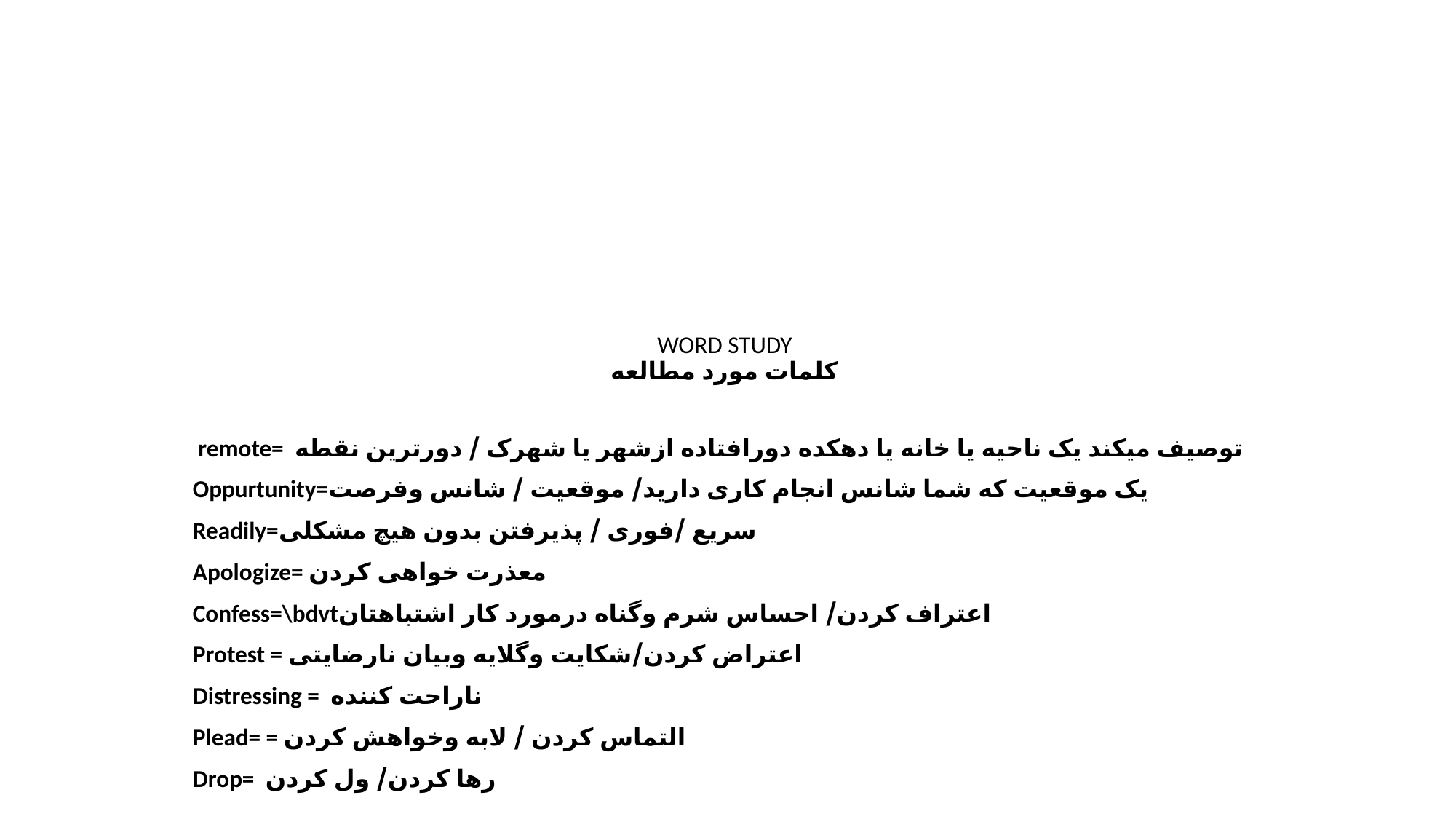

# WORD STUDY کلمات مورد مطالعه
 remote=  توصیف میکند یک ناحیه یا خانه یا دهکده دورافتاده ازشهر یا شهرک / دورترین نقطه
Oppurtunity=یک موقعیت که شما شانس انجام کاری دارید/ موقعیت / شانس وفرصت
Readily=سریع /فوری / پذیرفتن بدون هیچ مشکلی
Apologize= معذرت خواهی کردن
Confess=\bdvtاعتراف کردن/ احساس شرم وگناه درمورد کار اشتباهتان
Protest = اعتراض کردن/شکایت وگلایه وبیان نارضایتی
Distressing =  ناراحت کننده
Plead= = التماس کردن / لابه وخواهش کردن
Drop=  رها کردن/ ول کردن

صهمم